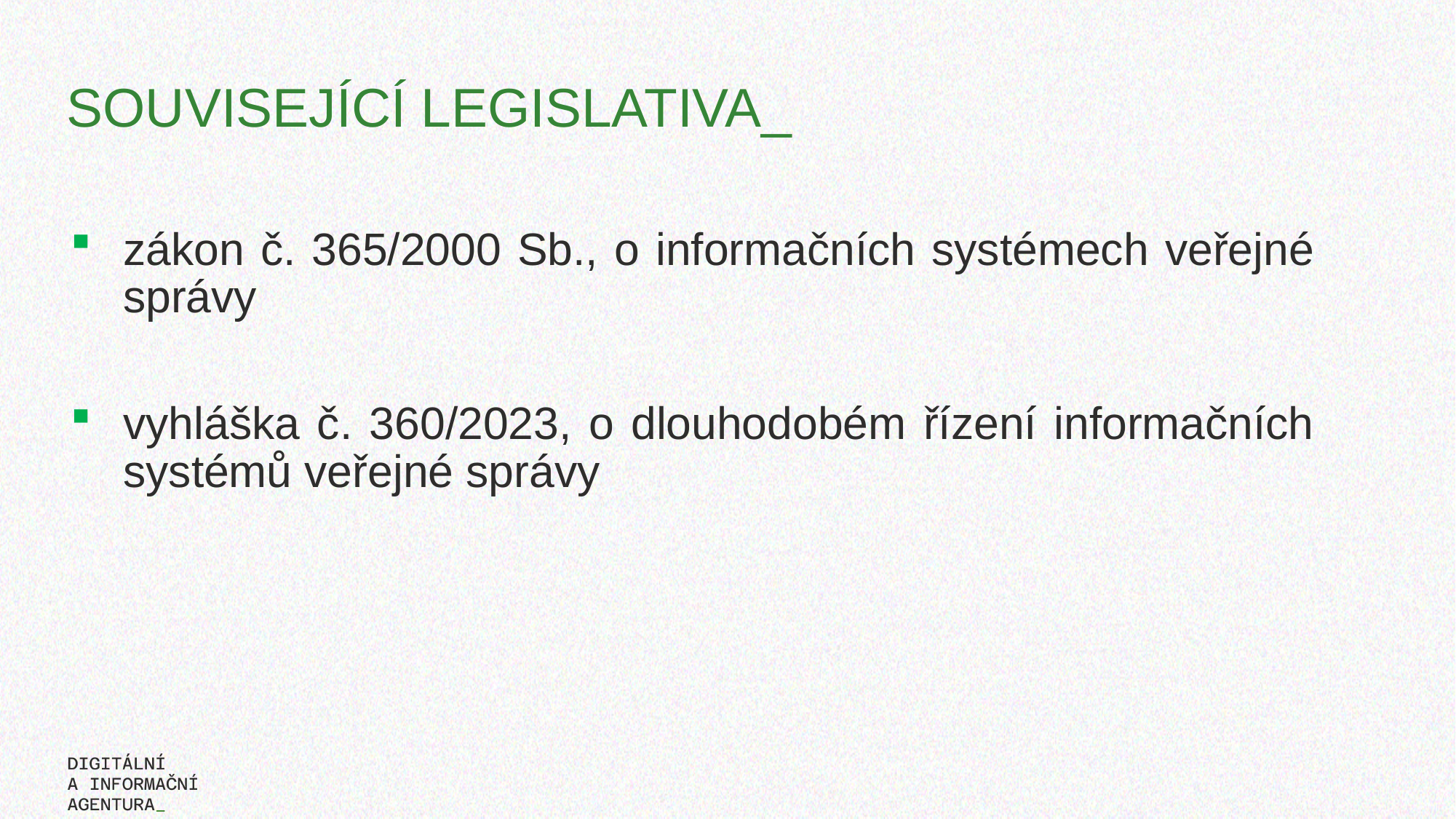

# SOUVISEJÍCÍ LEGISLATIVA_
zákon č. 365/2000 Sb., o informačních systémech veřejné správy

vyhláška č. 360/2023, o dlouhodobém řízení informačních systémů veřejné správy